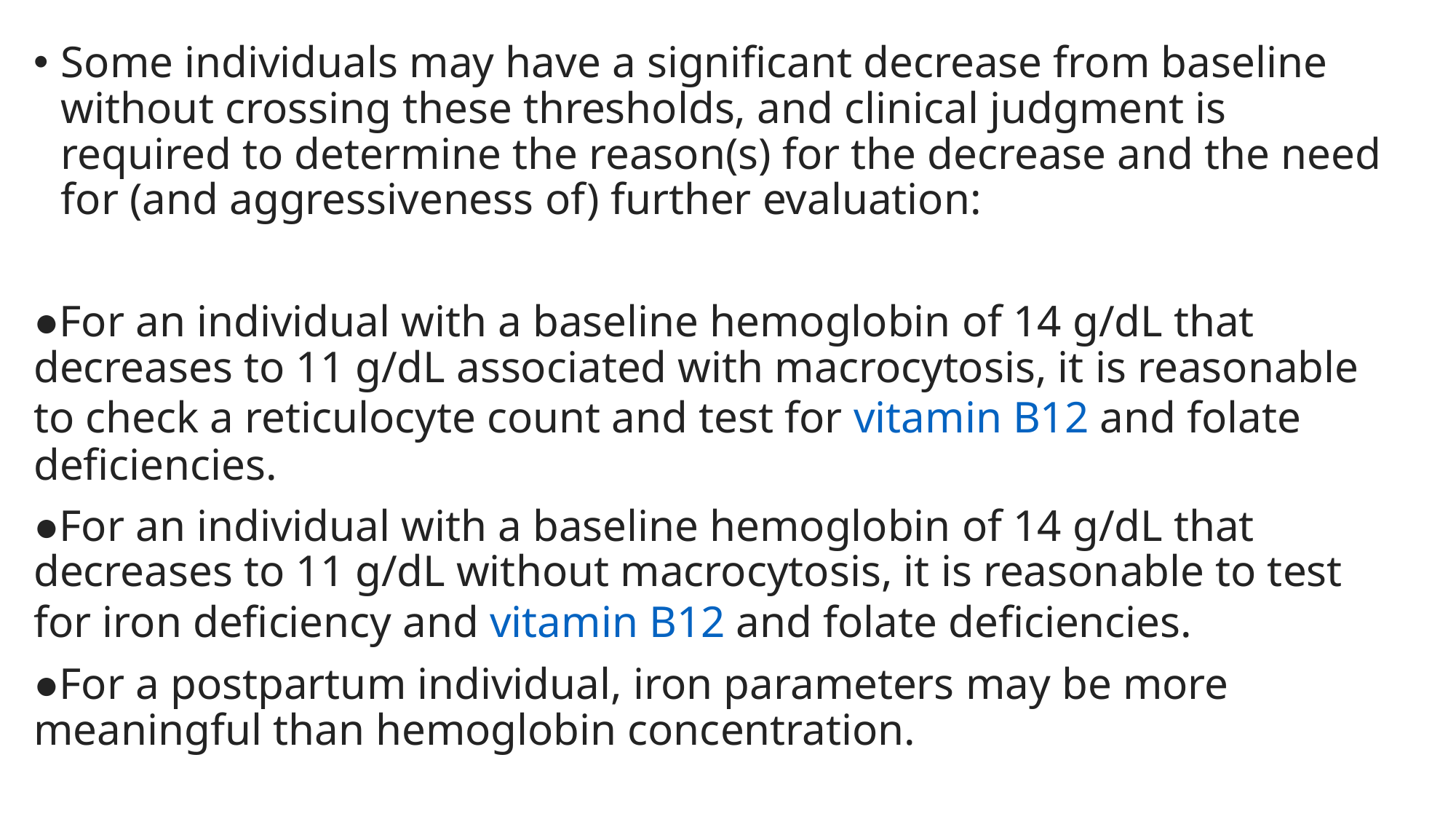

Some individuals may have a significant decrease from baseline without crossing these thresholds, and clinical judgment is required to determine the reason(s) for the decrease and the need for (and aggressiveness of) further evaluation:

●For an individual with a baseline hemoglobin of 14 g/dL that decreases to 11 g/dL associated with macrocytosis, it is reasonable to check a reticulocyte count and test for vitamin B12 and folate deficiencies.
●For an individual with a baseline hemoglobin of 14 g/dL that decreases to 11 g/dL without macrocytosis, it is reasonable to test for iron deficiency and vitamin B12 and folate deficiencies.
●For a postpartum individual, iron parameters may be more meaningful than hemoglobin concentration.